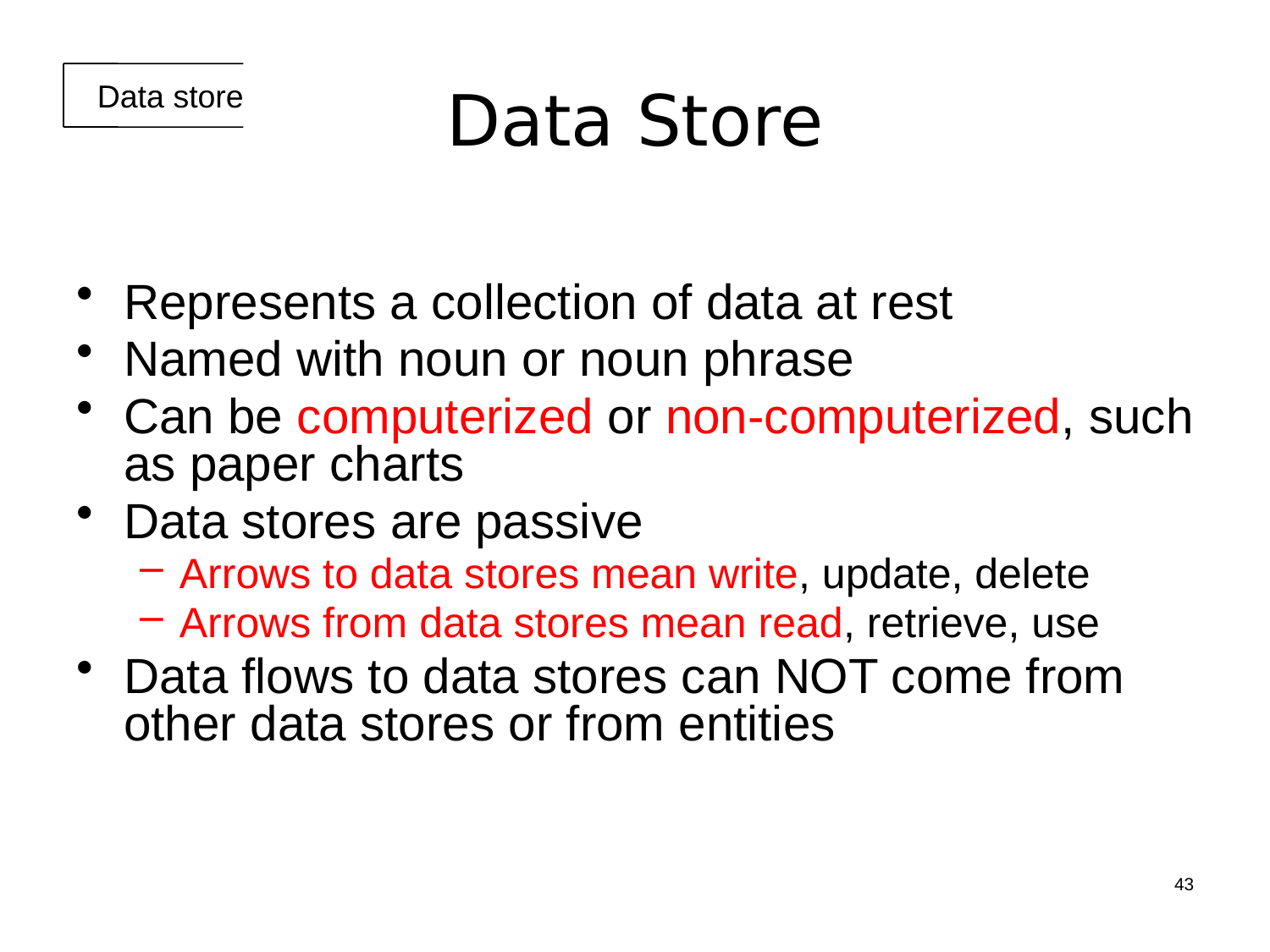

# Data Store

Data store
Represents a collection of data at rest
Named with noun or noun phrase
Can be computerized or non-computerized, such as paper charts
Data stores are passive
Arrows to data stores mean write, update, delete
Arrows from data stores mean read, retrieve, use
Data flows to data stores can NOT come from other data stores or from entities

  43